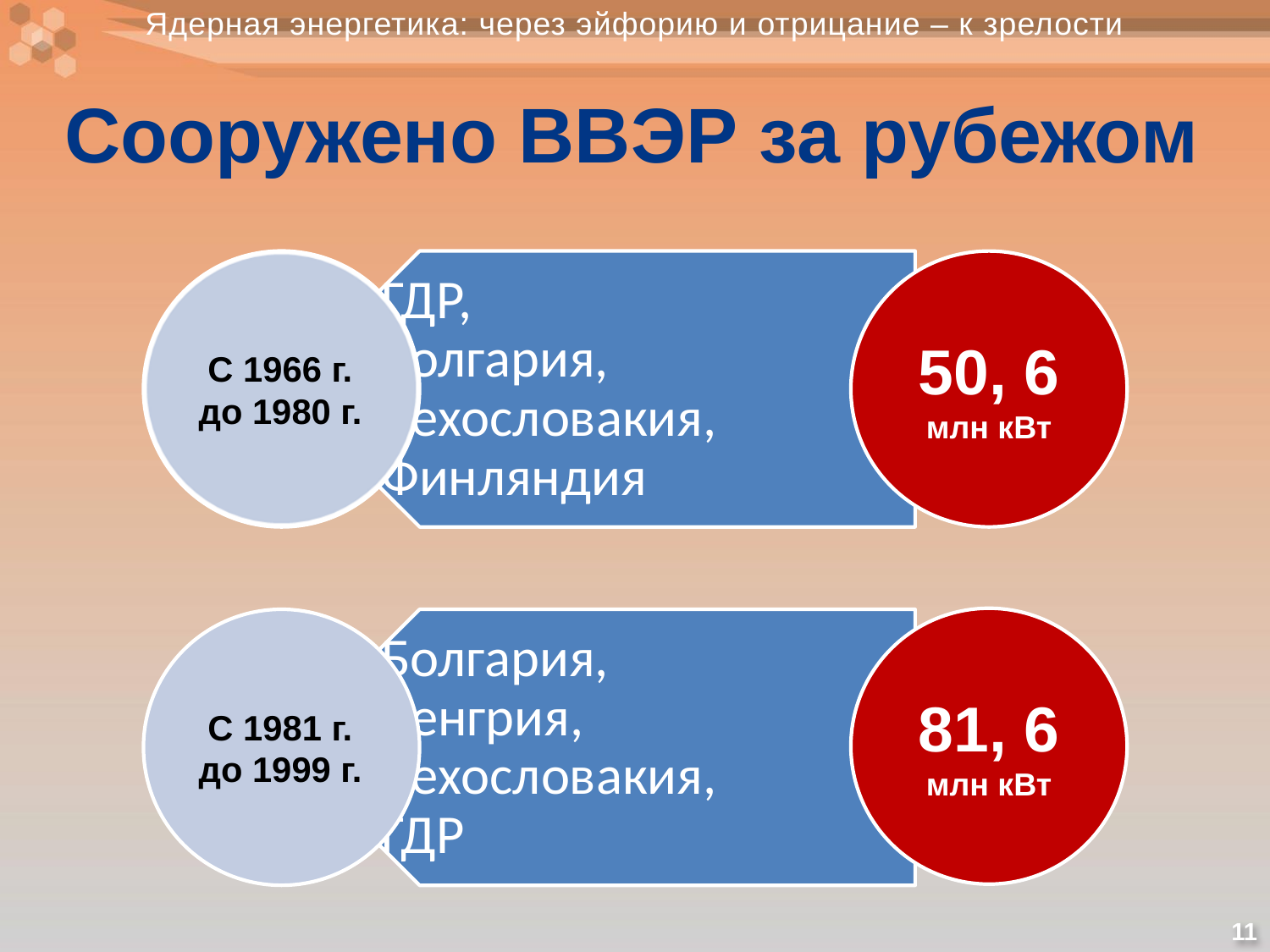

# Сооружено ВВЭР за рубежом
ГДР,
Болгария, Чехословакия,
Финляндия
Болгария, Венгрия, Чехословакия, ГДР

50, 6
млн кВт
С 1966 г.
до 1980 г.

81, 6
млн кВт
С 1981 г.
до 1999 г.